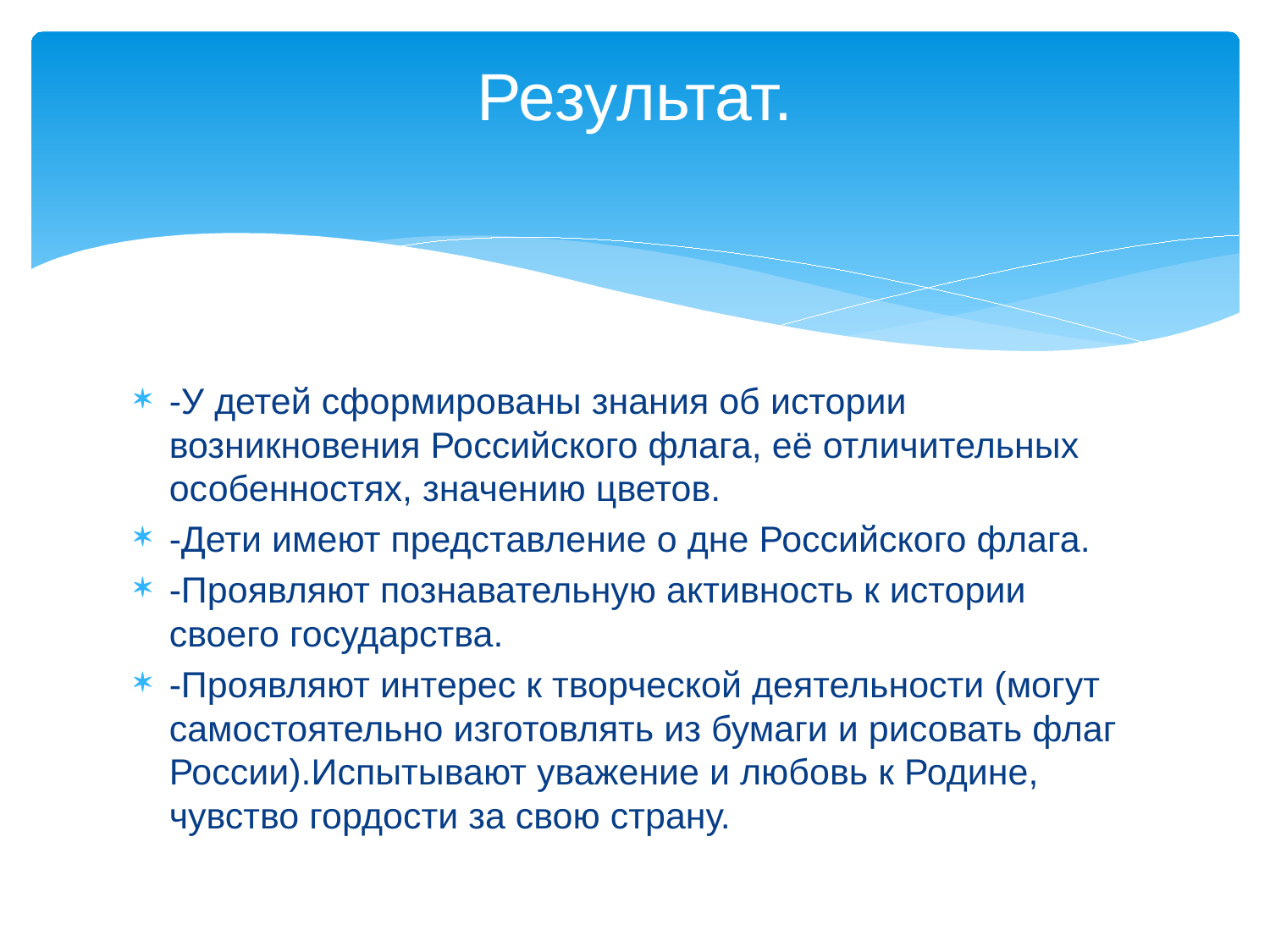

# Результат.
-У детей сформированы знания об истории возникновения Российского флага, её отличительных особенностях, значению цветов.
-Дети имеют представление о дне Российского флага.
-Проявляют познавательную активность к истории своего государства.
-Проявляют интерес к творческой деятельности (могут самостоятельно изготовлять из бумаги и рисовать флаг России).Испытывают уважение и любовь к Родине, чувство гордости за свою страну.